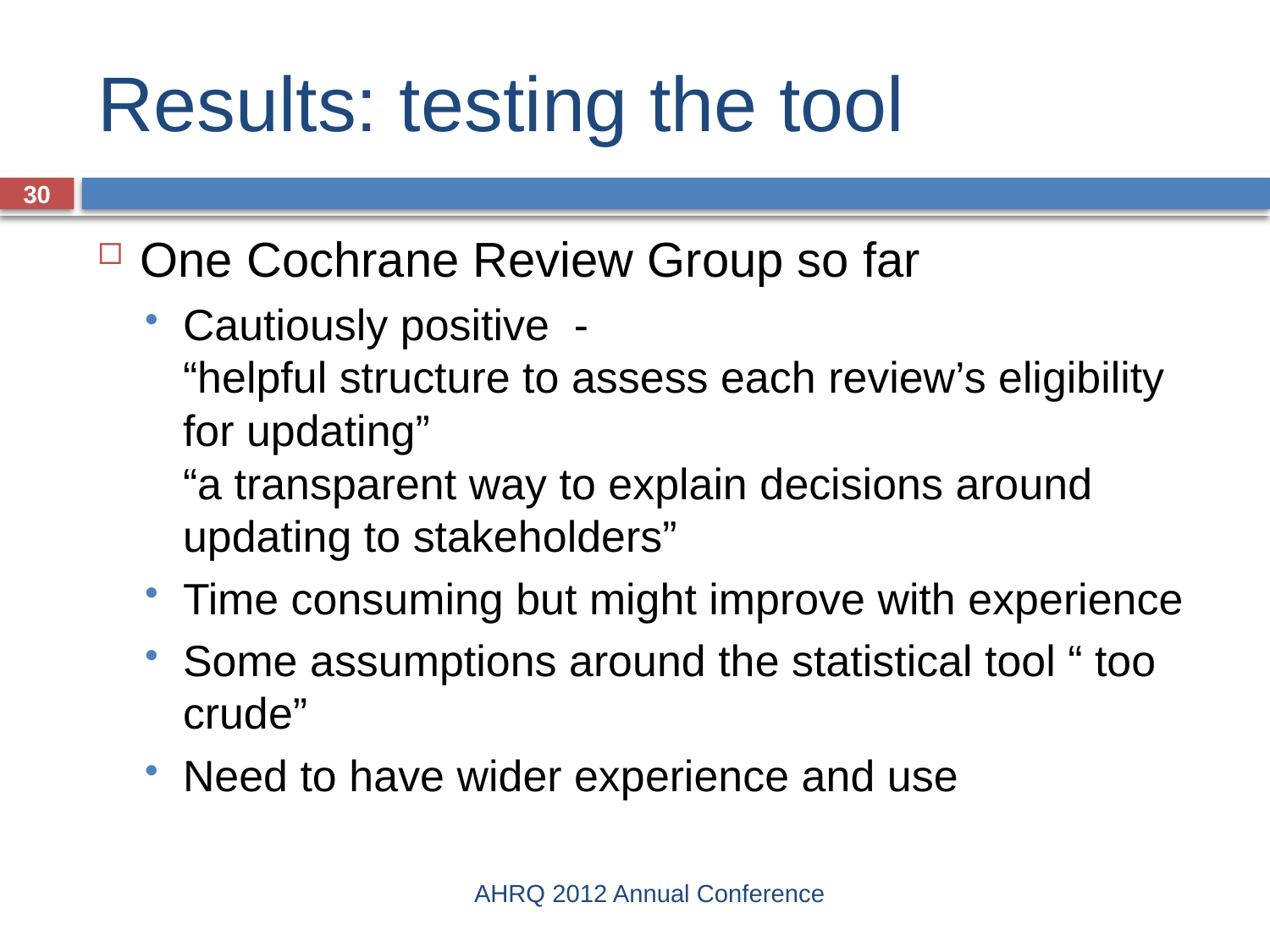

# Results: testing the tool
30
One Cochrane Review Group so far
Cautiously positive  -
“helpful structure to assess each review’s eligibility for updating”
“a transparent way to explain decisions around updating to stakeholders”
Time consuming but might improve with experience
Some assumptions around the statistical tool “ too crude”
Need to have wider experience and use
AHRQ 2012 Annual Conference